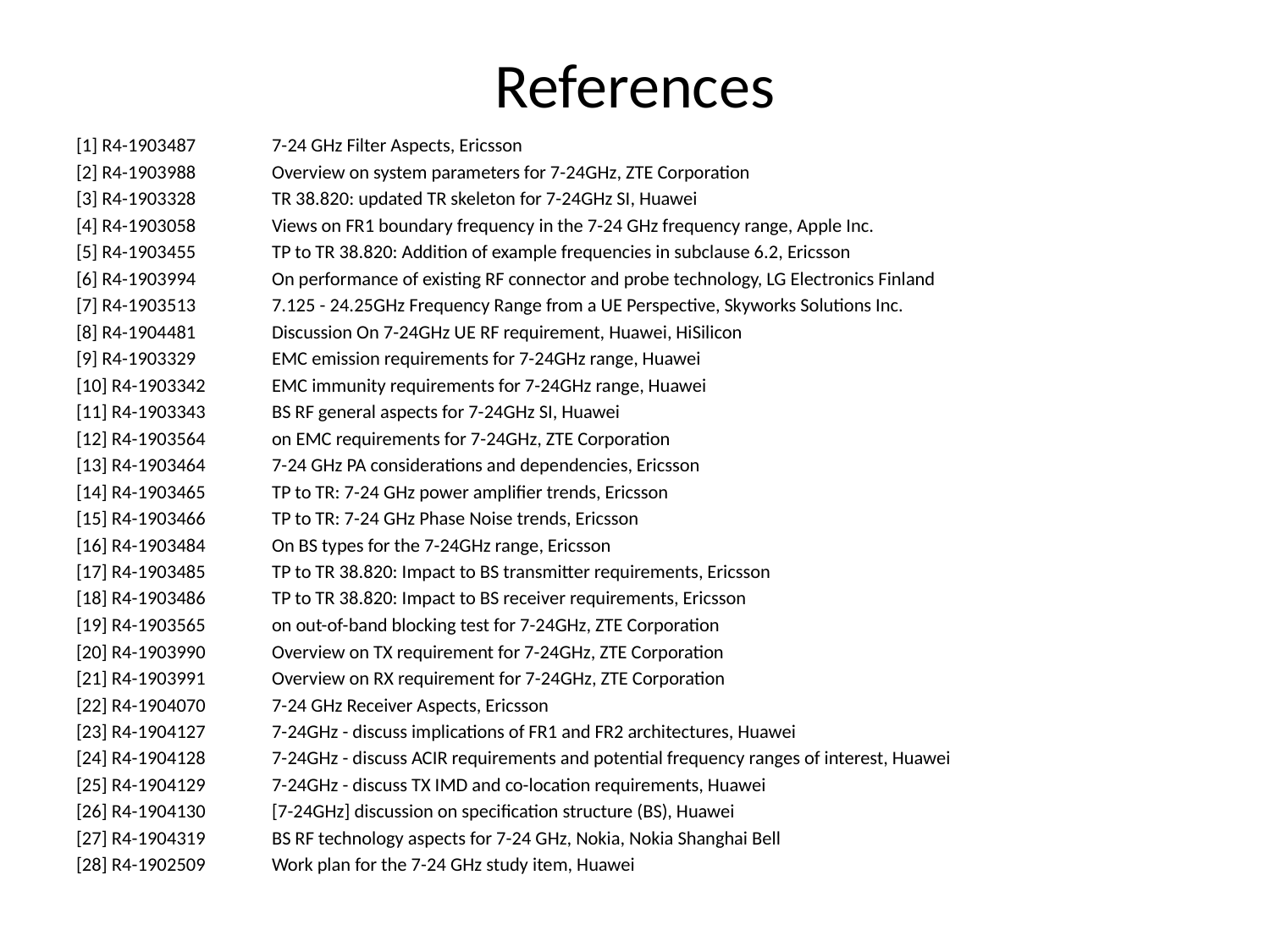

# References
[1] R4-1903487	7-24 GHz Filter Aspects, Ericsson
[2] R4-1903988	Overview on system parameters for 7-24GHz, ZTE Corporation
[3] R4-1903328	TR 38.820: updated TR skeleton for 7-24GHz SI, Huawei
[4] R4-1903058	Views on FR1 boundary frequency in the 7-24 GHz frequency range, Apple Inc.
[5] R4-1903455	TP to TR 38.820: Addition of example frequencies in subclause 6.2, Ericsson
[6] R4-1903994	On performance of existing RF connector and probe technology, LG Electronics Finland
[7] R4-1903513	7.125 - 24.25GHz Frequency Range from a UE Perspective, Skyworks Solutions Inc.
[8] R4-1904481	Discussion On 7-24GHz UE RF requirement, Huawei, HiSilicon
[9] R4-1903329	EMC emission requirements for 7-24GHz range, Huawei
[10] R4-1903342	EMC immunity requirements for 7-24GHz range, Huawei
[11] R4-1903343	BS RF general aspects for 7-24GHz SI, Huawei
[12] R4-1903564	on EMC requirements for 7-24GHz, ZTE Corporation
[13] R4-1903464	7-24 GHz PA considerations and dependencies, Ericsson
[14] R4-1903465	TP to TR: 7-24 GHz power amplifier trends, Ericsson
[15] R4-1903466	TP to TR: 7-24 GHz Phase Noise trends, Ericsson
[16] R4-1903484	On BS types for the 7-24GHz range, Ericsson
[17] R4-1903485	TP to TR 38.820: Impact to BS transmitter requirements, Ericsson
[18] R4-1903486	TP to TR 38.820: Impact to BS receiver requirements, Ericsson
[19] R4-1903565	on out-of-band blocking test for 7-24GHz, ZTE Corporation
[20] R4-1903990	Overview on TX requirement for 7-24GHz, ZTE Corporation
[21] R4-1903991	Overview on RX requirement for 7-24GHz, ZTE Corporation
[22] R4-1904070	7-24 GHz Receiver Aspects, Ericsson
[23] R4-1904127	7-24GHz - discuss implications of FR1 and FR2 architectures, Huawei
[24] R4-1904128	7-24GHz - discuss ACIR requirements and potential frequency ranges of interest, Huawei
[25] R4-1904129	7-24GHz - discuss TX IMD and co-location requirements, Huawei
[26] R4-1904130	[7-24GHz] discussion on specification structure (BS), Huawei
[27] R4-1904319	BS RF technology aspects for 7-24 GHz, Nokia, Nokia Shanghai Bell
[28] R4-1902509	Work plan for the 7-24 GHz study item, Huawei